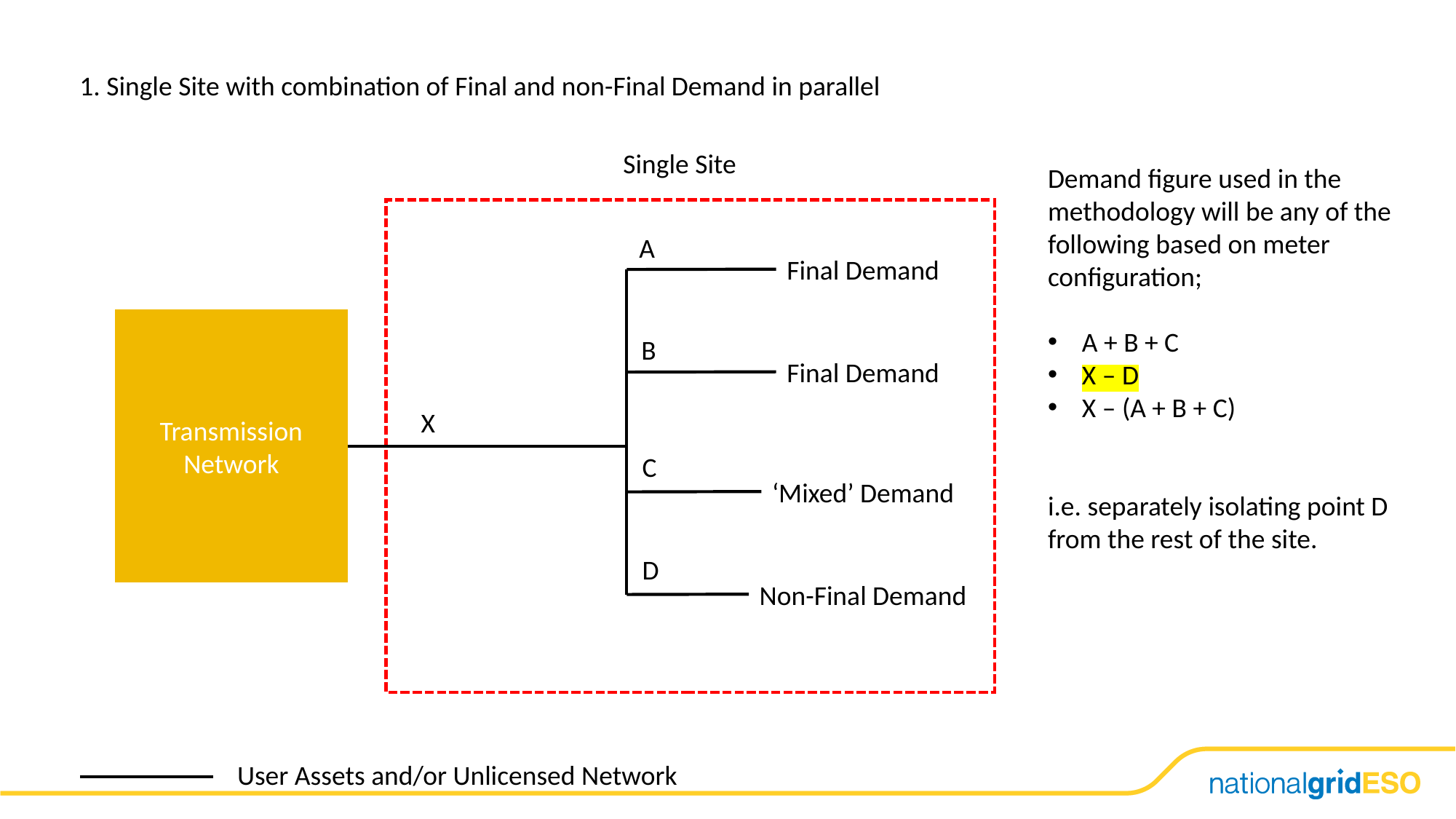

1. Single Site with combination of Final and non-Final Demand in parallel
Single Site
Demand figure used in the methodology will be any of the following based on meter configuration;

A + B + C
X – D
X – (A + B + C)

i.e. separately isolating point D from the rest of the site.

A
Final Demand

Transmission Network

B
Final Demand
X
C
‘Mixed’ Demand
D
Non-Final Demand
User Assets and/or Unlicensed Network